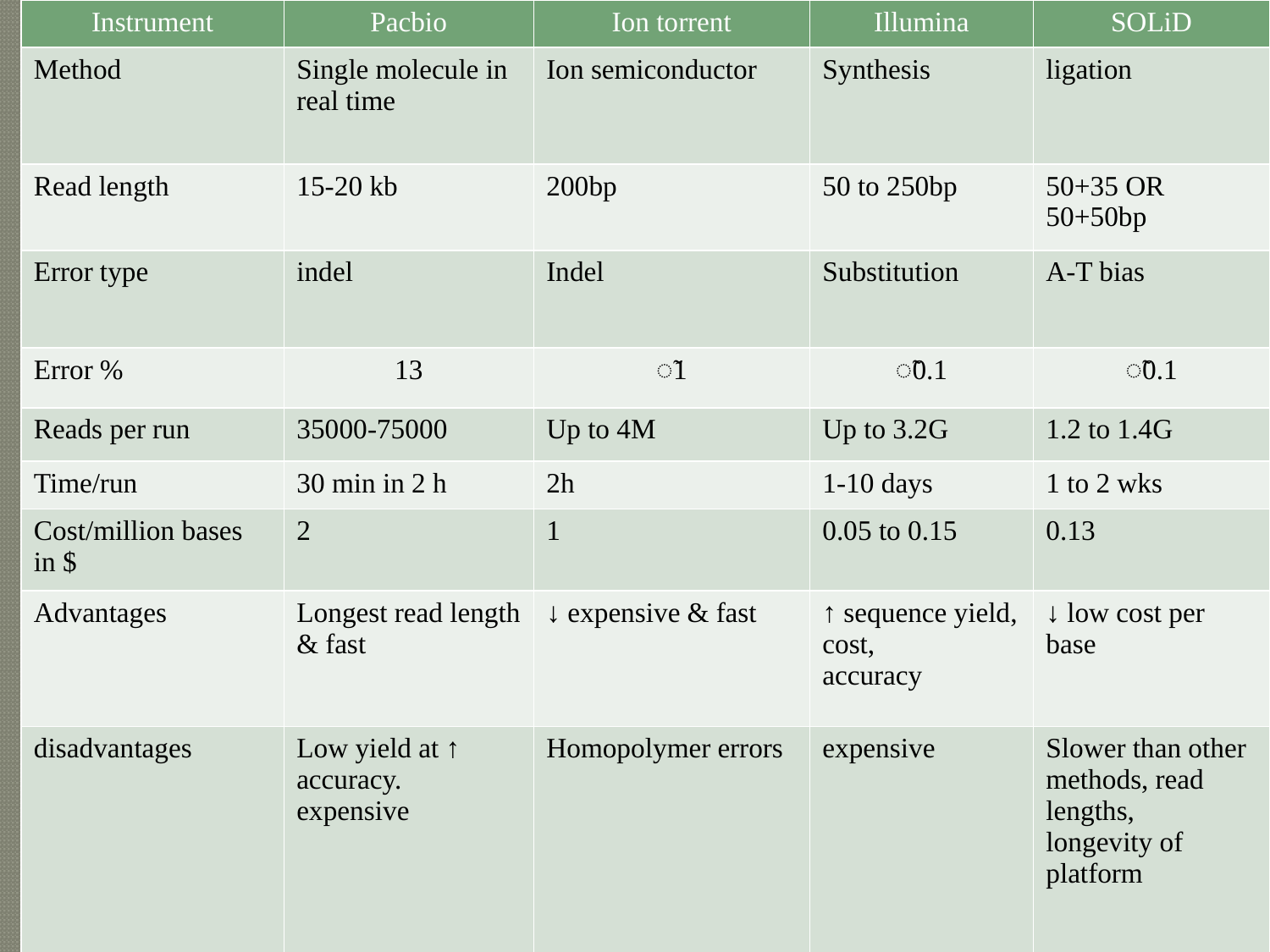

| Instrument | Pacbio | Ion torrent | Illumina | SOLiD |
| --- | --- | --- | --- | --- |
| Method | Single molecule in real time | Ion semiconductor | Synthesis | ligation |
| Read length | 15-20 kb | 200bp | 50 to 250bp | 50+35 OR 50+50bp |
| Error type | indel | Indel | Substitution | A-T bias |
| Error % | 13 | ̃1 | ̃0.1 | ̃0.1 |
| Reads per run | 35000-75000 | Up to 4M | Up to 3.2G | 1.2 to 1.4G |
| Time/run | 30 min in 2 h | 2h | 1-10 days | 1 to 2 wks |
| Cost/million bases in $ | 2 | 1 | 0.05 to 0.15 | 0.13 |
| Advantages | Longest read length & fast | ↓ expensive & fast | ↑ sequence yield, cost, accuracy | ↓ low cost per base |
| disadvantages | Low yield at ↑ accuracy. expensive | Homopolymer errors | expensive | Slower than other methods, read lengths, longevity of platform |